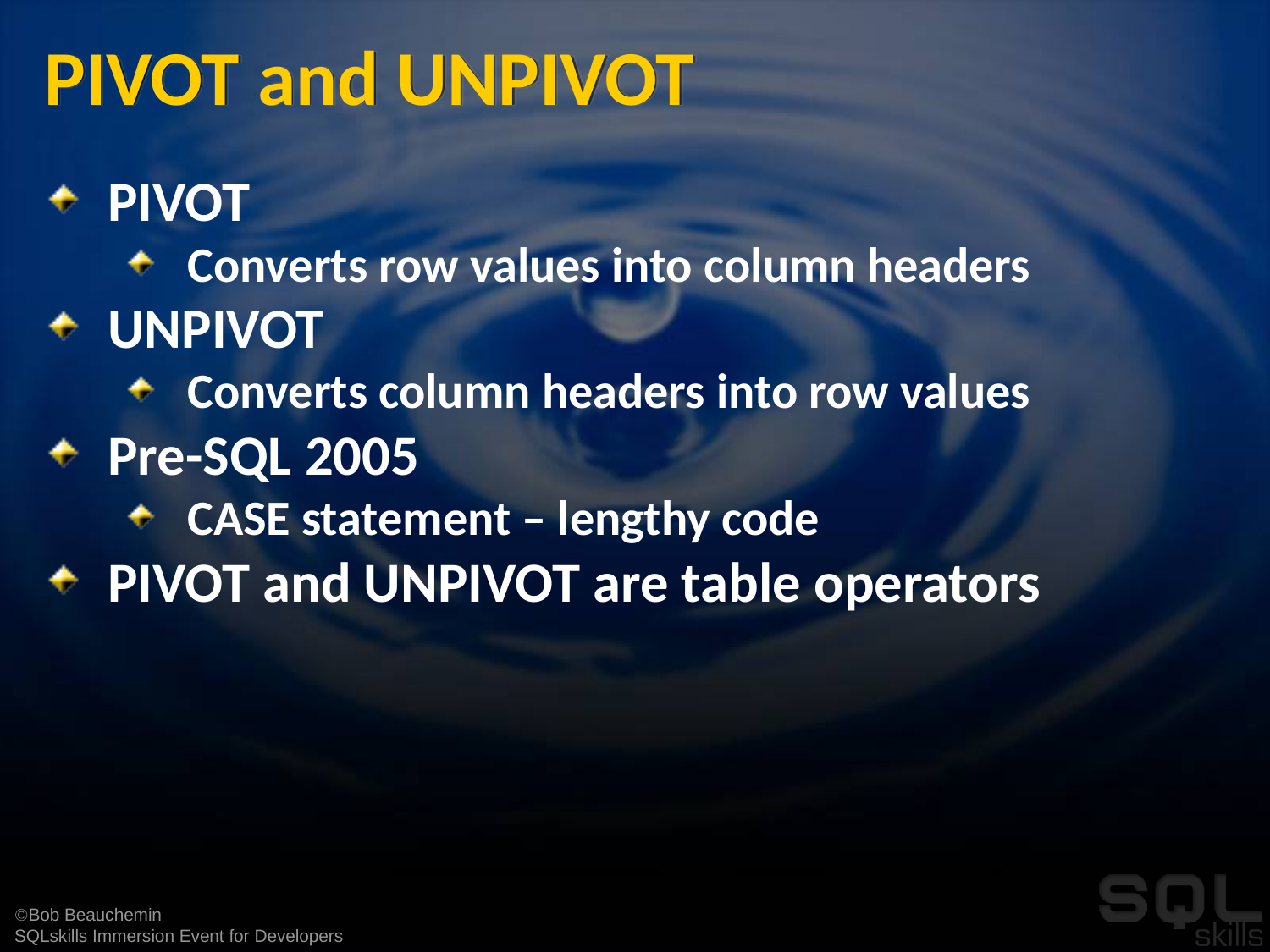

# PIVOT and UNPIVOT
PIVOT
Converts row values into column headers
UNPIVOT
Converts column headers into row values
Pre-SQL 2005
CASE statement – lengthy code
PIVOT and UNPIVOT are table operators